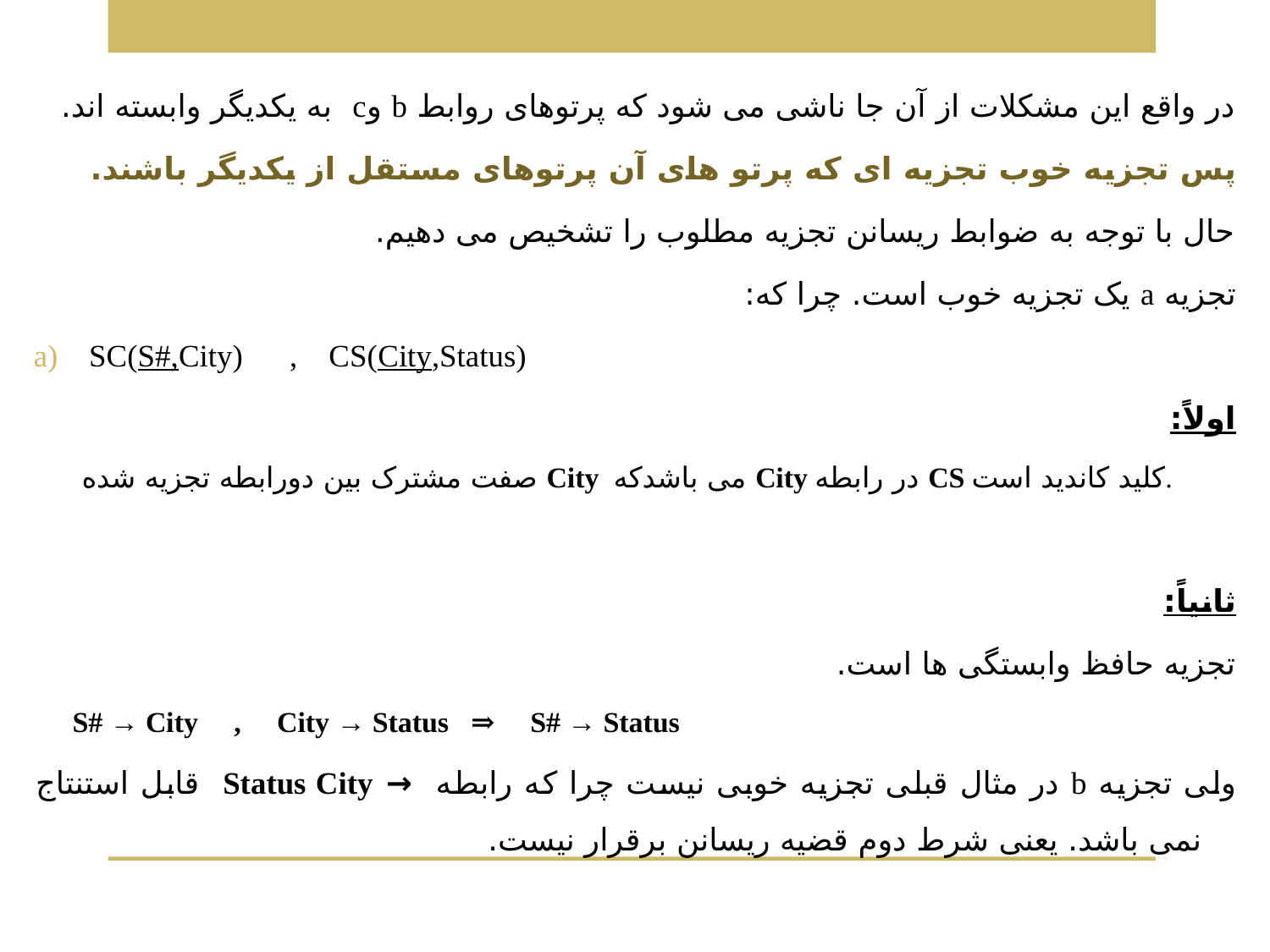

در واقع این مشکلات از آن جا ناشی می شود که پرتوهای روابط b وc  به یکدیگر وابسته اند.
پس تجزیه خوب تجزیه ای که پرتو های آن پرتوهای مستقل از یکدیگر باشند.
حال با توجه به ضوابط ریسانن تجزیه مطلوب را تشخیص می دهیم.
تجزیه a یک تجزیه خوب است. چرا که:
SC(S#,City)      ,    CS(City,Status)
اولاً:
 صفت مشترک بین دورابطه تجزیه شده City  می باشدکه City در رابطه CS کلید کاندید است.

ثانیاً:
تجزیه حافظ وابستگی ها است.
S# → City     ,     City → Status   ⇒     S# → Status
ولی تجزیه b در مثال قبلی تجزیه خوبی نیست چرا که رابطه  → Status City  قابل استنتاج نمی باشد. یعنی شرط دوم قضیه ریسانن برقرار نیست.